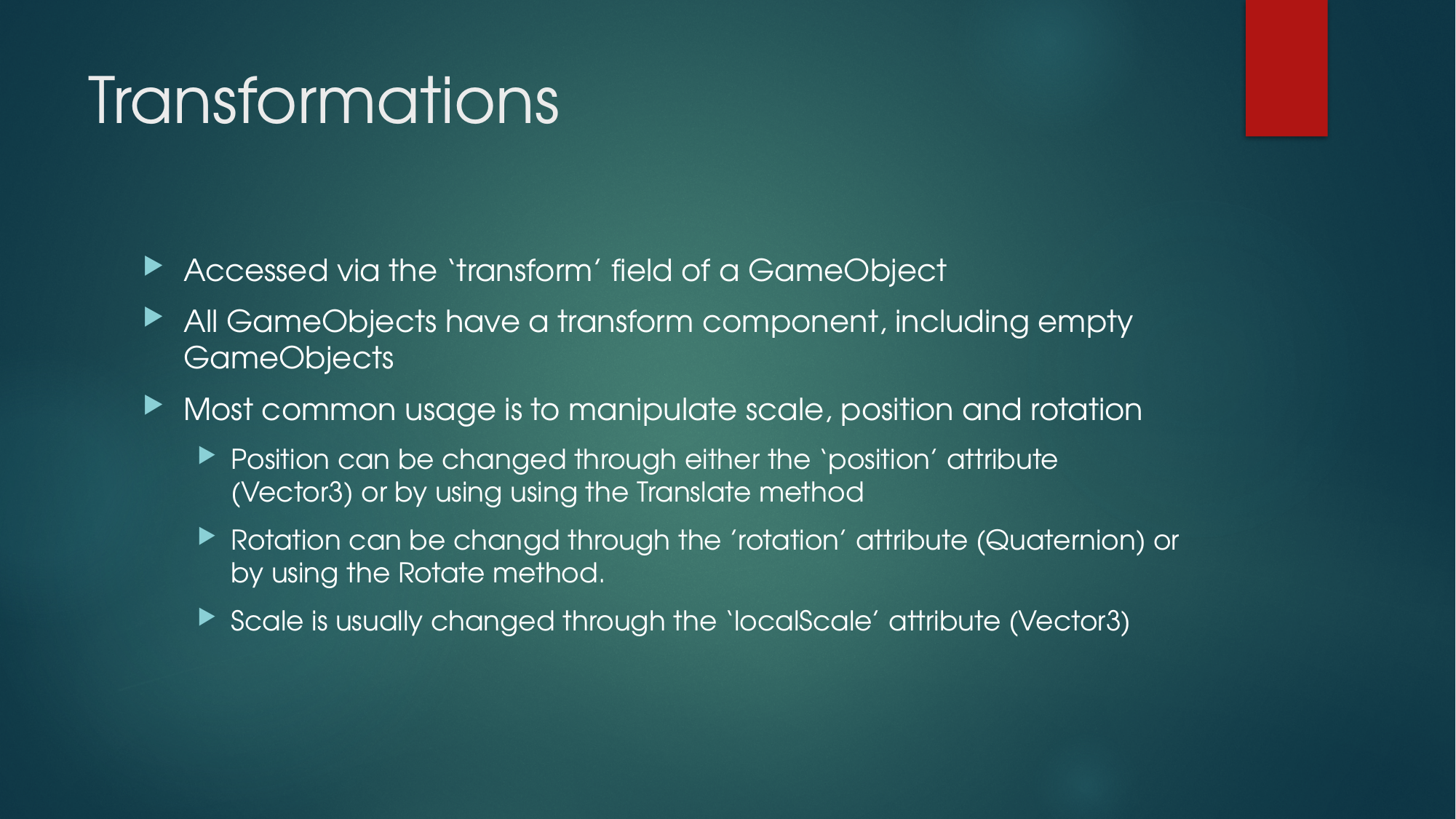

# Transformations
Accessed via the ‘transform’ field of a GameObject
All GameObjects have a transform component, including empty GameObjects
Most common usage is to manipulate scale, position and rotation
Position can be changed through either the ‘position’ attribute (Vector3) or by using using the Translate method
Rotation can be changd through the ’rotation’ attribute (Quaternion) or by using the Rotate method.
Scale is usually changed through the ‘localScale’ attribute (Vector3)